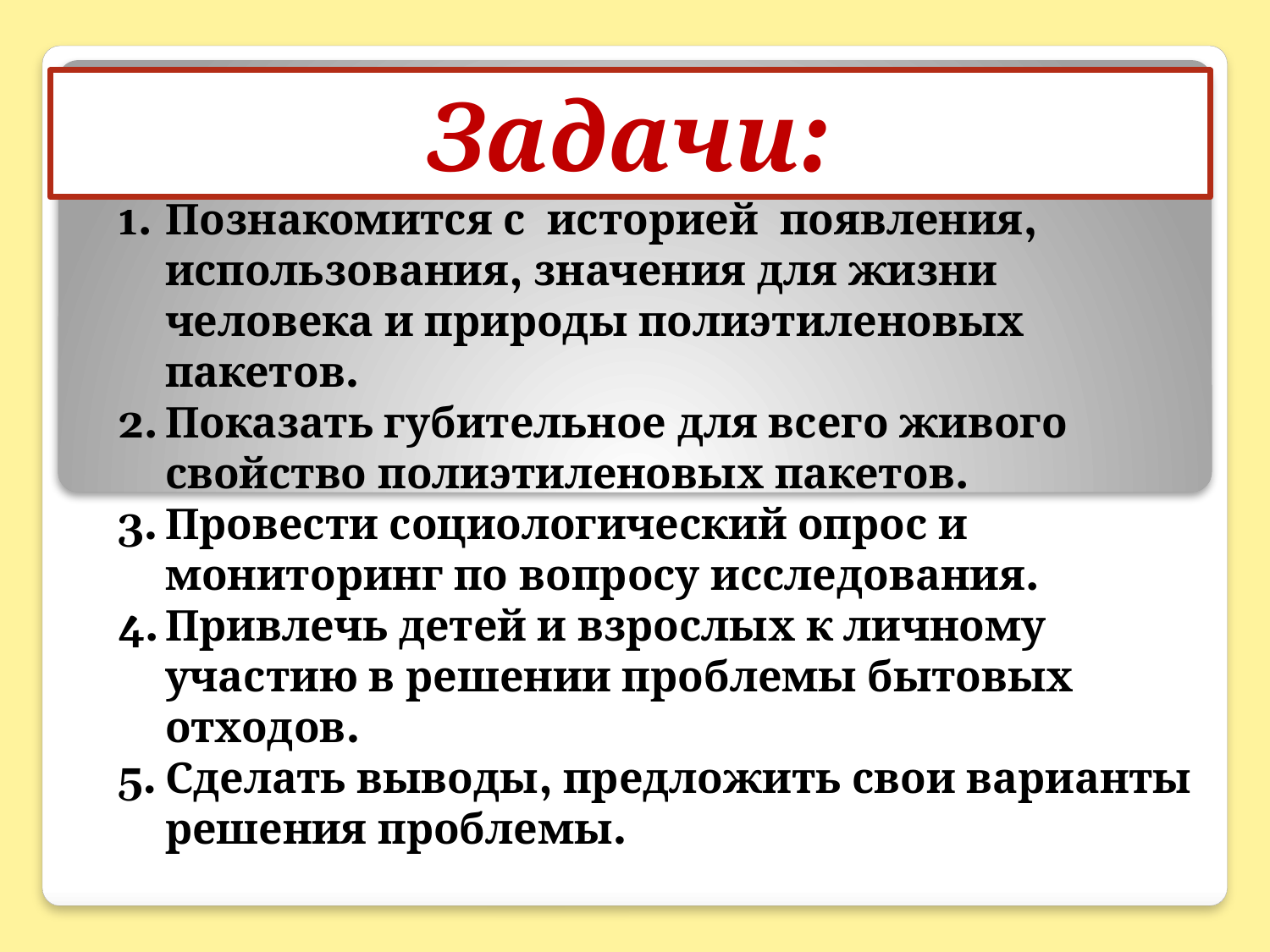

Задачи:
Познакомится с  историей  появления, использования, значения для жизни человека и природы полиэтиленовых пакетов.
Показать губительное для всего живого свойство полиэтиленовых пакетов.
Провести социологический опрос и мониторинг по вопросу исследования.
Привлечь детей и взрослых к личному участию в решении проблемы бытовых отходов.
Сделать выводы, предложить свои варианты решения проблемы.